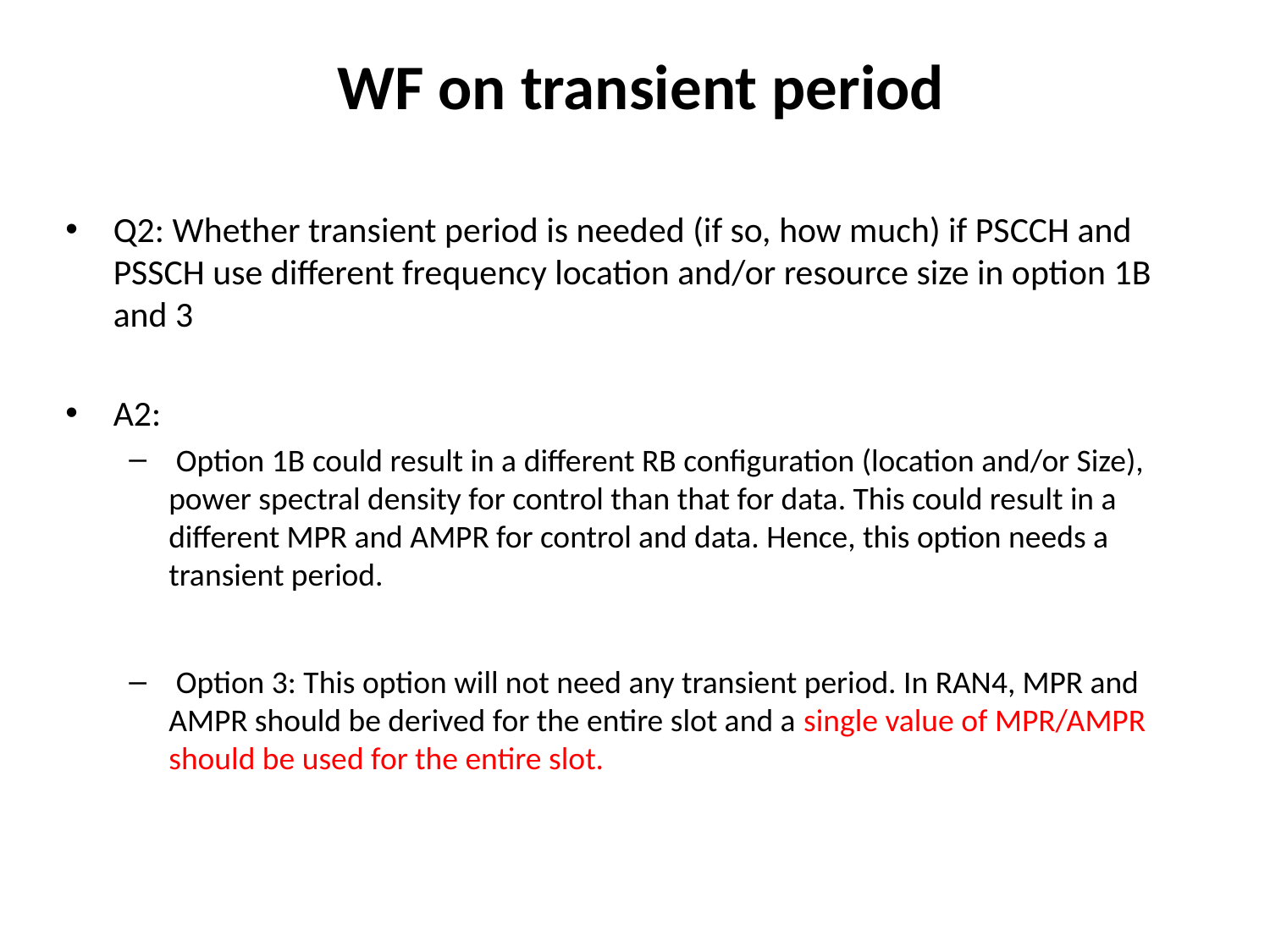

# WF on transient period
Q2: Whether transient period is needed (if so, how much) if PSCCH and PSSCH use different frequency location and/or resource size in option 1B and 3

A2:
 Option 1B could result in a different RB configuration (location and/or Size), power spectral density for control than that for data. This could result in a different MPR and AMPR for control and data. Hence, this option needs a transient period.

 Option 3: This option will not need any transient period. In RAN4, MPR and AMPR should be derived for the entire slot and a single value of MPR/AMPR should be used for the entire slot.